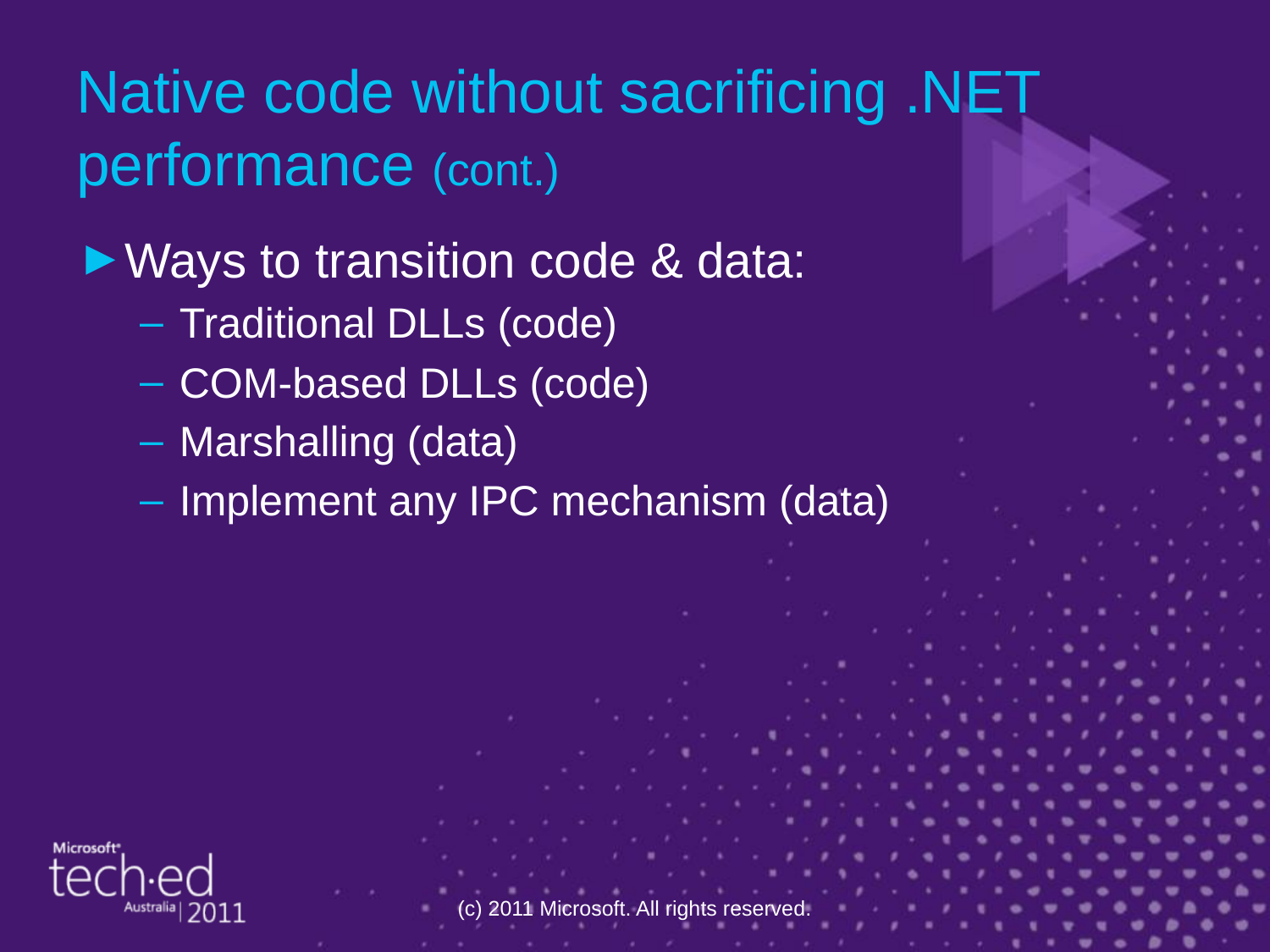

# Native code without sacrificing .NET performance (cont.)
Ways to transition code & data:
Traditional DLLs (code)
COM-based DLLs (code)
Marshalling (data)
Implement any IPC mechanism (data)
(c) 2011 Microsoft. All rights reserved.